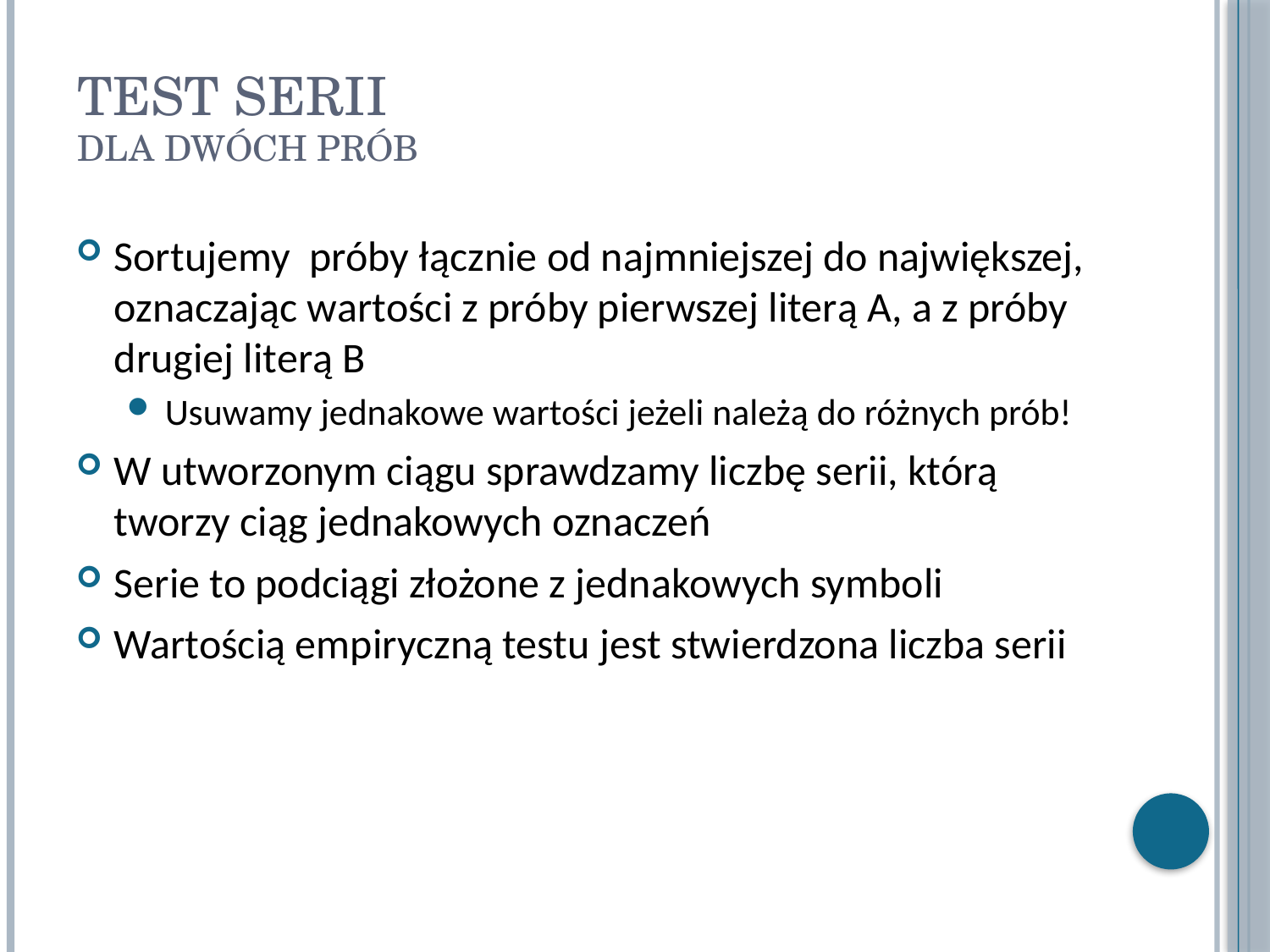

# Test serii Dla dwóch prób
Sortujemy  próby łącznie od najmniejszej do największej, oznaczając wartości z próby pierwszej literą A, a z próby drugiej literą B
Usuwamy jednakowe wartości jeżeli należą do różnych prób!
W utworzonym ciągu sprawdzamy liczbę serii, którą tworzy ciąg jednakowych oznaczeń
Serie to podciągi złożone z jednakowych symboli
Wartością empiryczną testu jest stwierdzona liczba serii